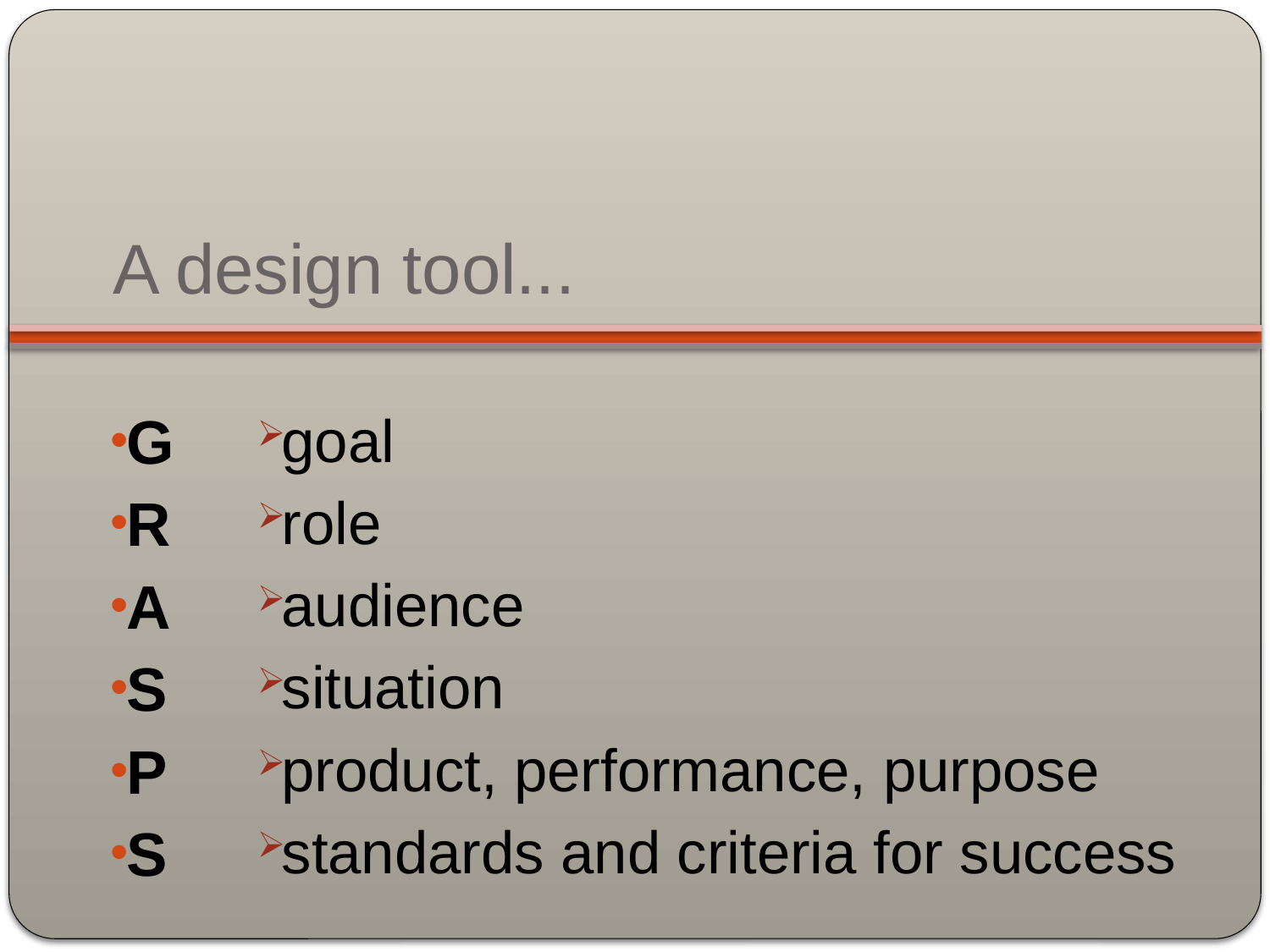

# A design tool...
goal
role
audience
situation
product, performance, purpose
standards and criteria for success
G
R
A
S
P
S